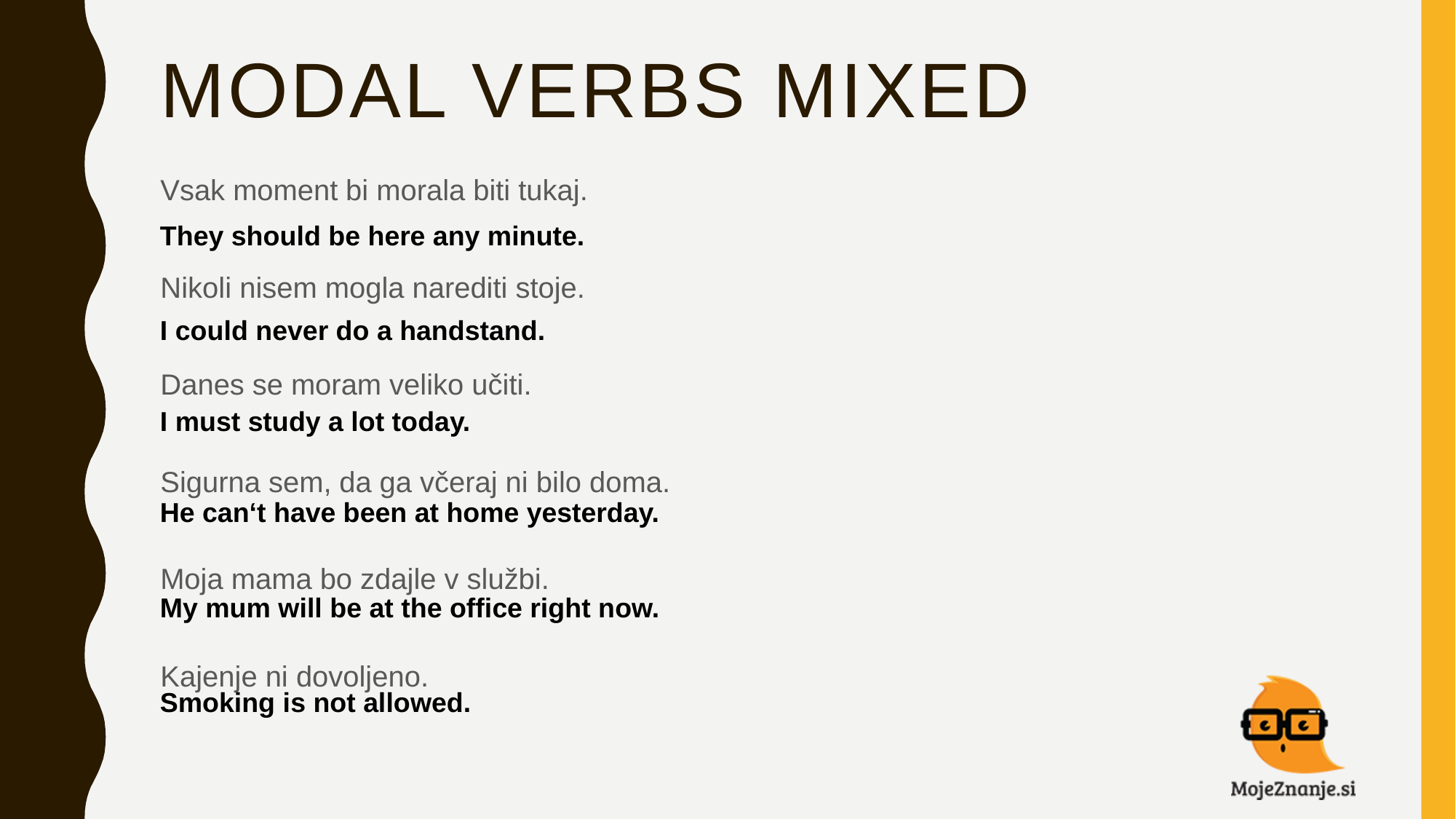

# MODAL VERBS MIXED
Vsak moment bi morala biti tukaj.

Nikoli nisem mogla narediti stoje.

Danes se moram veliko učiti.

Sigurna sem, da ga včeraj ni bilo doma.

Moja mama bo zdajle v službi.

Kajenje ni dovoljeno.
They should be here any minute.
I could never do a handstand.
I must study a lot today.
He can‘t have been at home yesterday.
My mum will be at the office right now.
Smoking is not allowed.